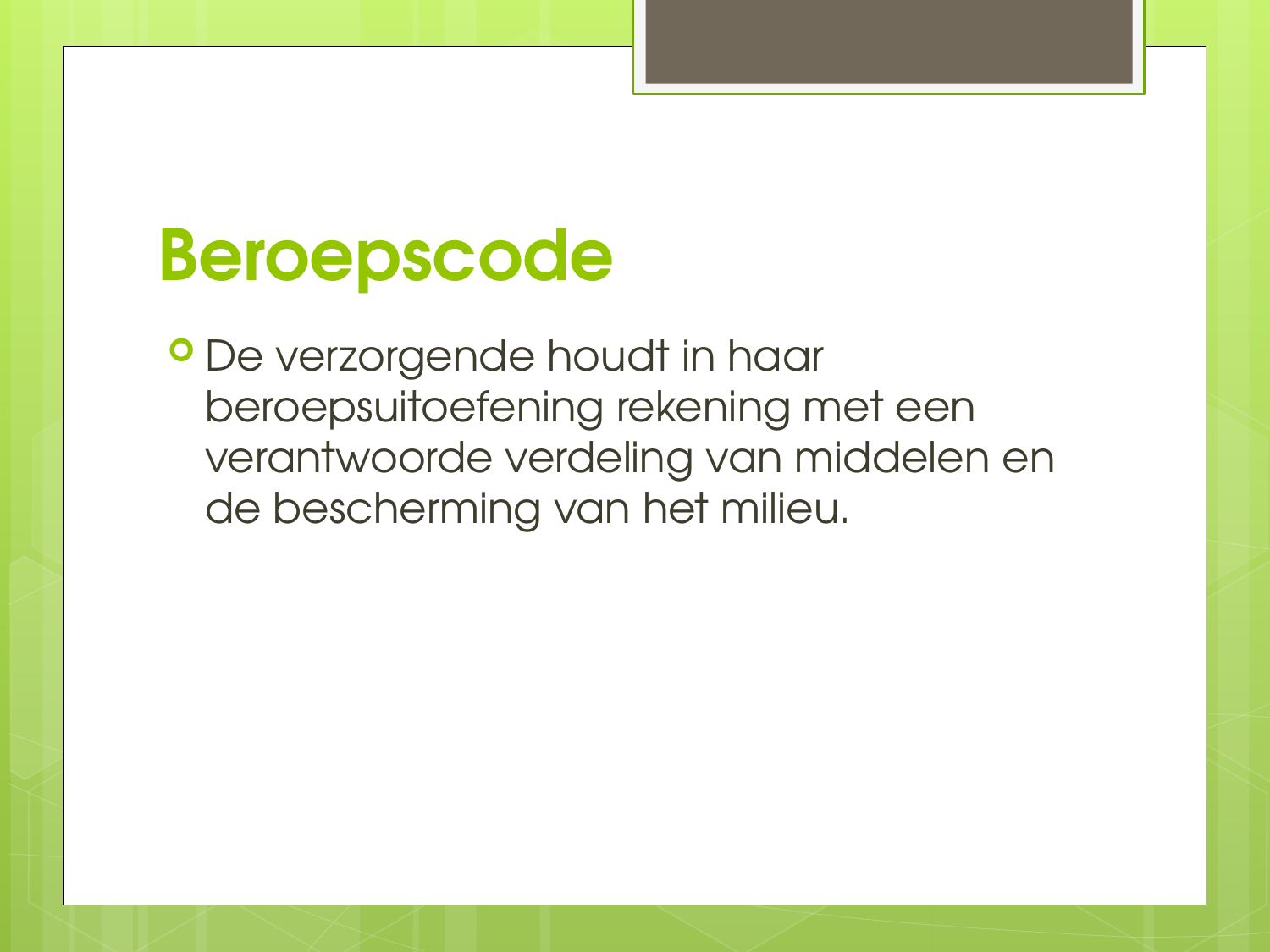

# Beroepscode
De verzorgende houdt in haar beroepsuitoefening rekening met een verantwoorde verdeling van middelen en de bescherming van het milieu.